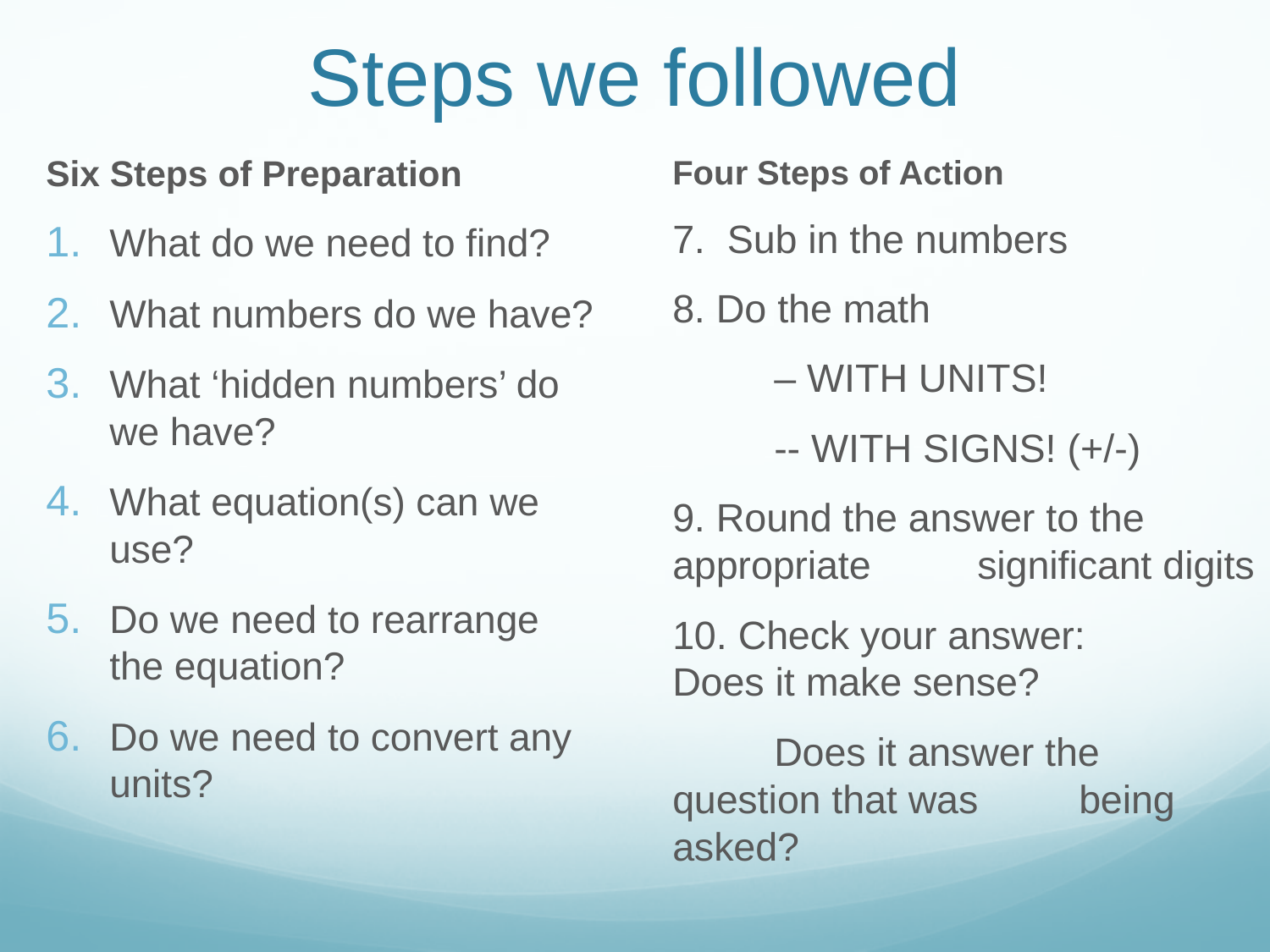

# Steps we followed
Six Steps of Preparation
What do we need to find?
What numbers do we have?
What ‘hidden numbers’ do we have?
What equation(s) can we use?
Do we need to rearrange the equation?
Do we need to convert any units?
Four Steps of Action
7.  Sub in the numbers
8. Do the math
 	– WITH UNITS!
	-- WITH SIGNS! (+/-)
9. Round the answer to the 	appropriate 	significant digits
10. Check your answer: 	Does it make sense?
	Does it answer the 	question that was 	being asked?